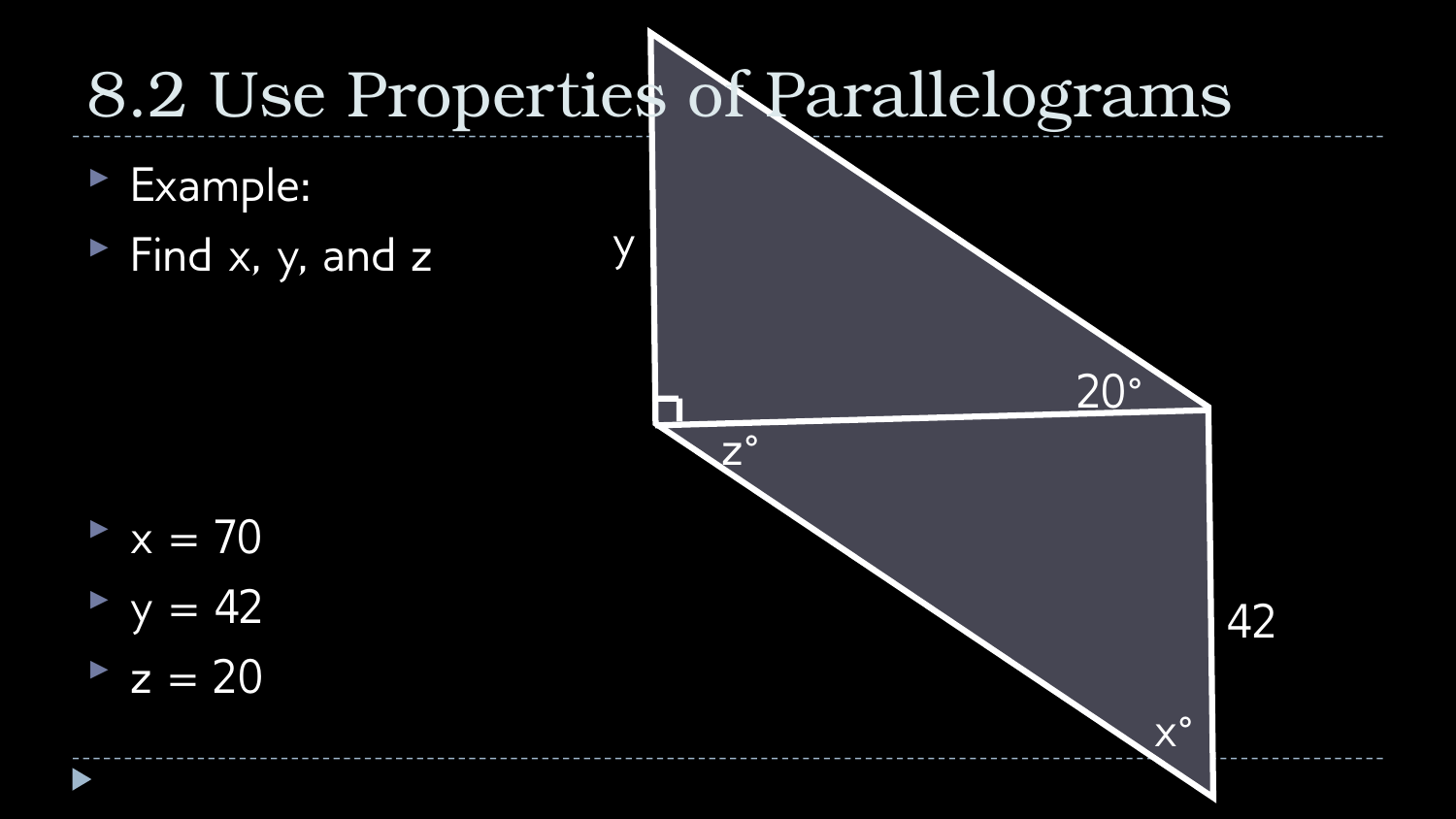

# 8.2 Use Properties of Parallelograms
Example:
Find x, y, and z

x = 70
y = 42
z = 20
y

20°

z°

42
x°